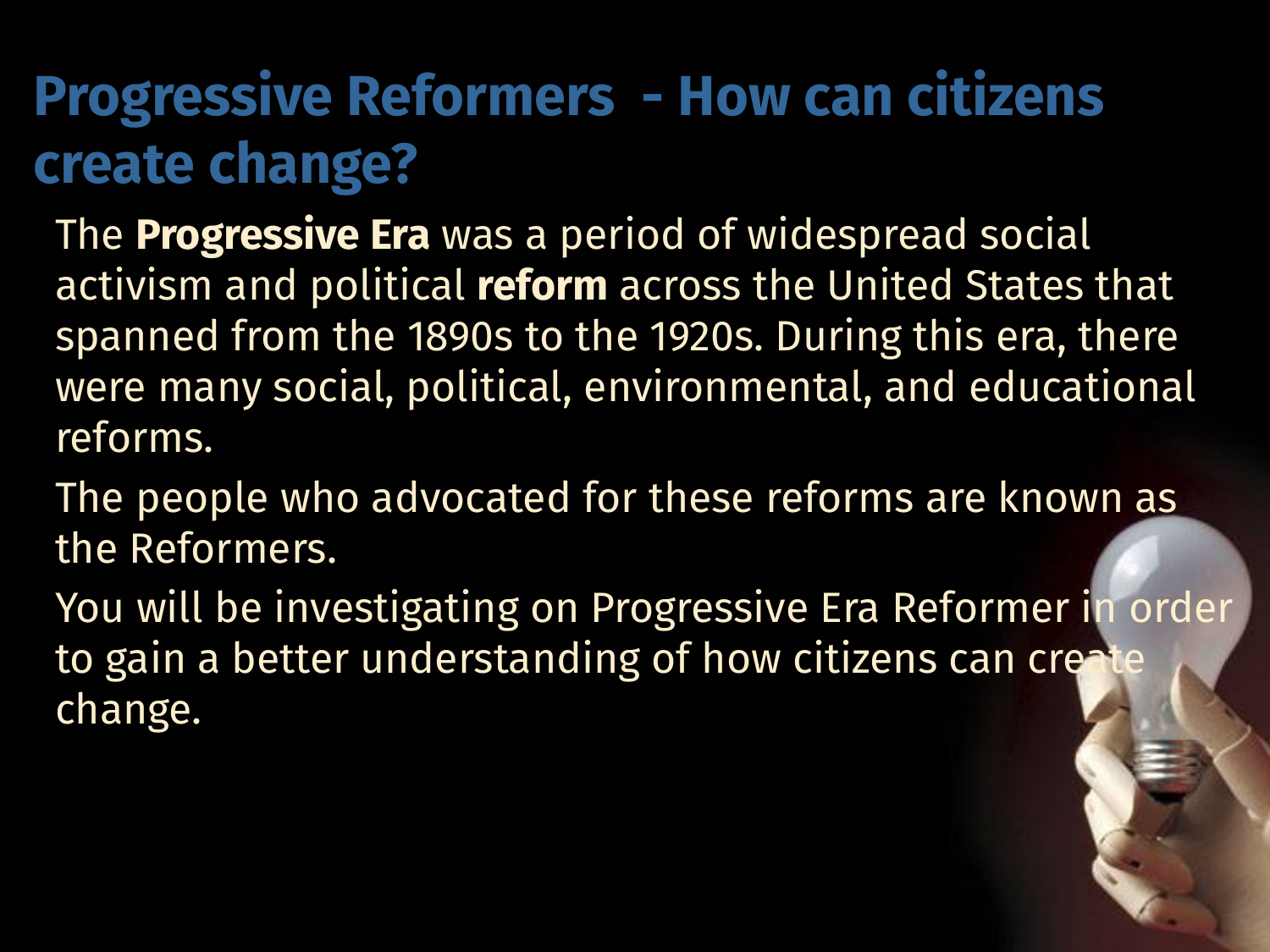

# Progressive Reformers  - How can citizens create change?
The Progressive Era was a period of widespread social activism and political reform across the United States that spanned from the 1890s to the 1920s. During this era, there were many social, political, environmental, and educational reforms.
The people who advocated for these reforms are known as the Reformers.
You will be investigating on Progressive Era Reformer in order to gain a better understanding of how citizens can create change.